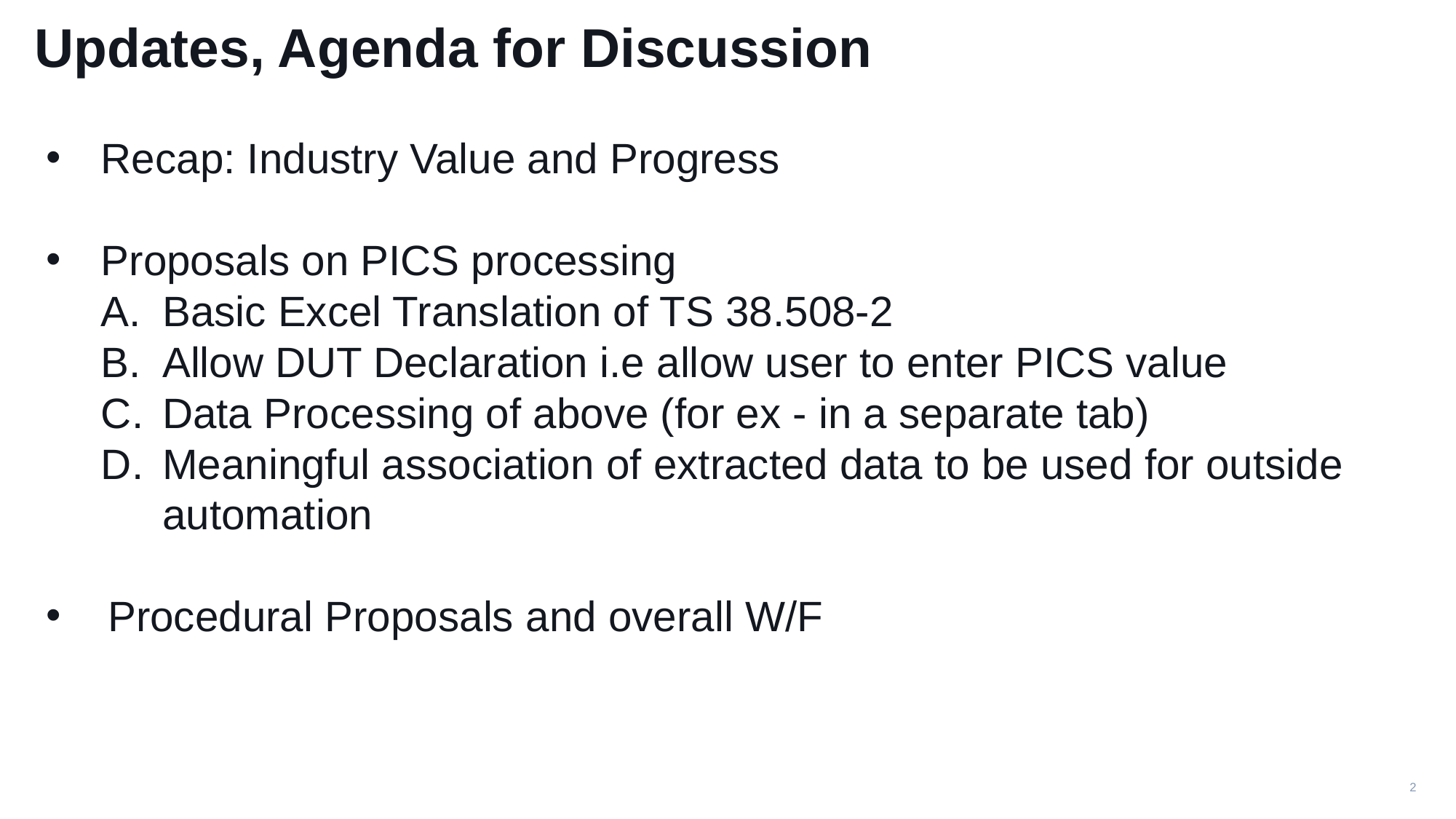

Updates, Agenda for Discussion
Recap: Industry Value and Progress

Proposals on PICS processing
Basic Excel Translation of TS 38.508-2
Allow DUT Declaration i.e allow user to enter PICS value
Data Processing of above (for ex - in a separate tab)
Meaningful association of extracted data to be used for outside automation

Procedural Proposals and overall W/F